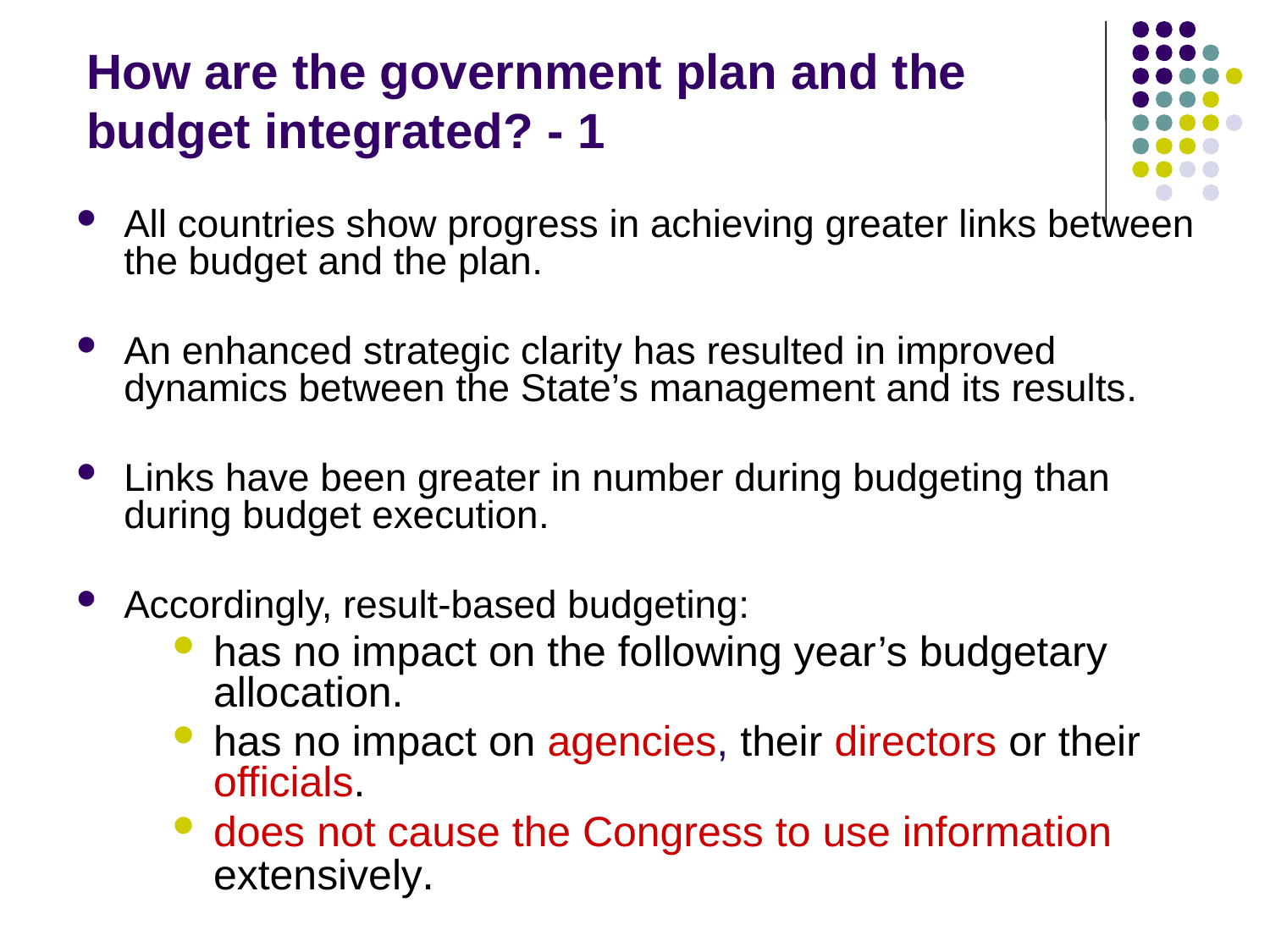

# How are the government plan and the budget integrated? - 1
All countries show progress in achieving greater links between the budget and the plan.

An enhanced strategic clarity has resulted in improved dynamics between the State’s management and its results.

Links have been greater in number during budgeting than during budget execution.

Accordingly, result-based budgeting:
has no impact on the following year’s budgetary allocation.
has no impact on agencies, their directors or their officials.
does not cause the Congress to use information extensively.